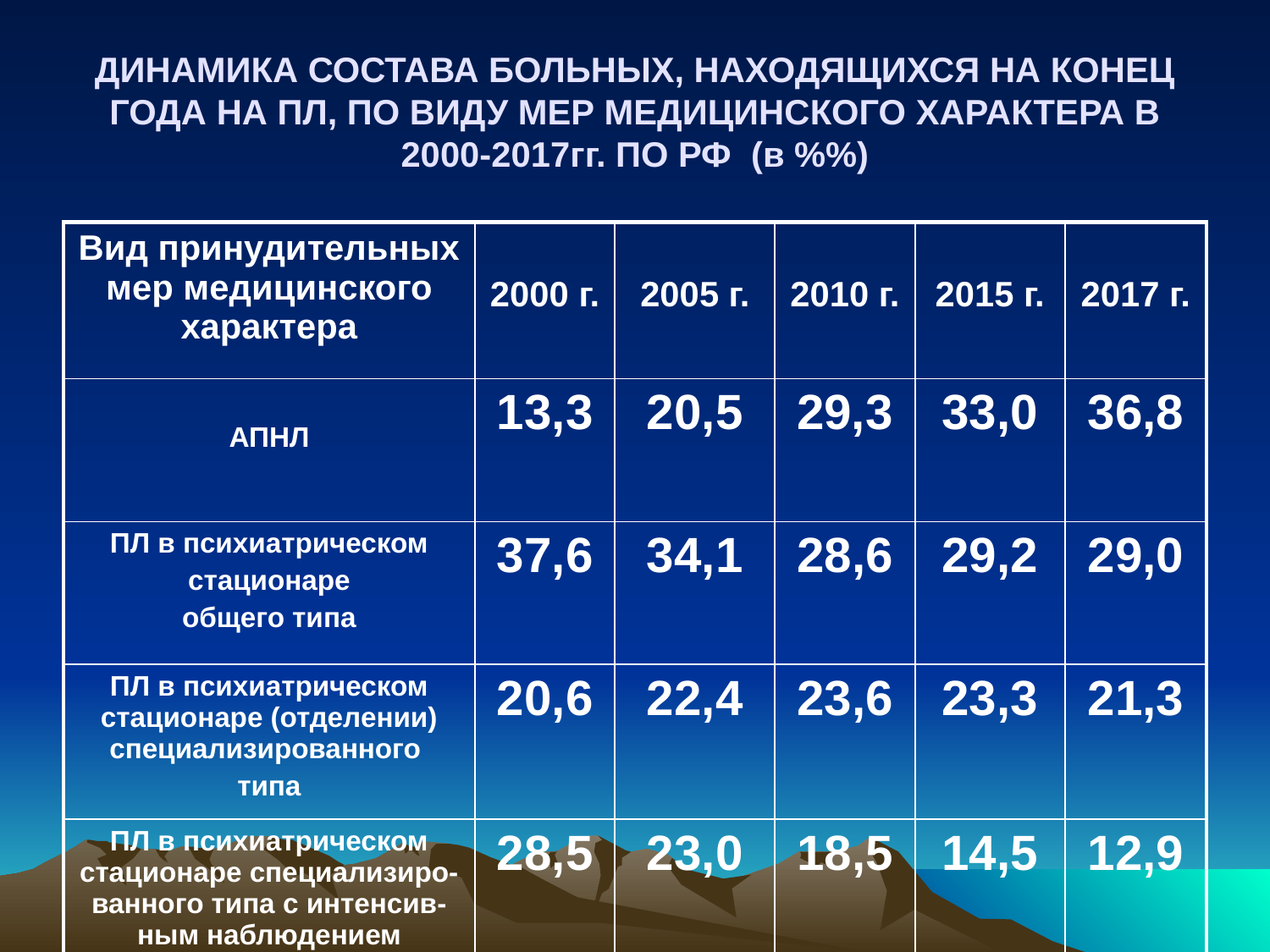

# ДИНАМИКА СОСТАВА БОЛЬНЫХ, НАХОДЯЩИХСЯ НА КОНЕЦ ГОДА НА ПЛ, ПО ВИДУ МЕР МЕДИЦИНСКОГО ХАРАКТЕРА В 2000-2017гг. ПО РФ  (в %%)
| Вид принудительных мер медицинского характера | 2000 г. | 2005 г. | 2010 г. | 2015 г. | 2017 г. |
| --- | --- | --- | --- | --- | --- |
| АПНЛ | 13,3 | 20,5 | 29,3 | 33,0 | 36,8 |
| ПЛ в психиатрическом стационаре общего типа | 37,6 | 34,1 | 28,6 | 29,2 | 29,0 |
| ПЛ в психиатрическом стационаре (отделении) специализированного типа | 20,6 | 22,4 | 23,6 | 23,3 | 21,3 |
| ПЛ в психиатрическом стационаре специализиро-ванного типа с интенсив-ным наблюдением | 28,5 | 23,0 | 18,5 | 14,5 | 12,9 |